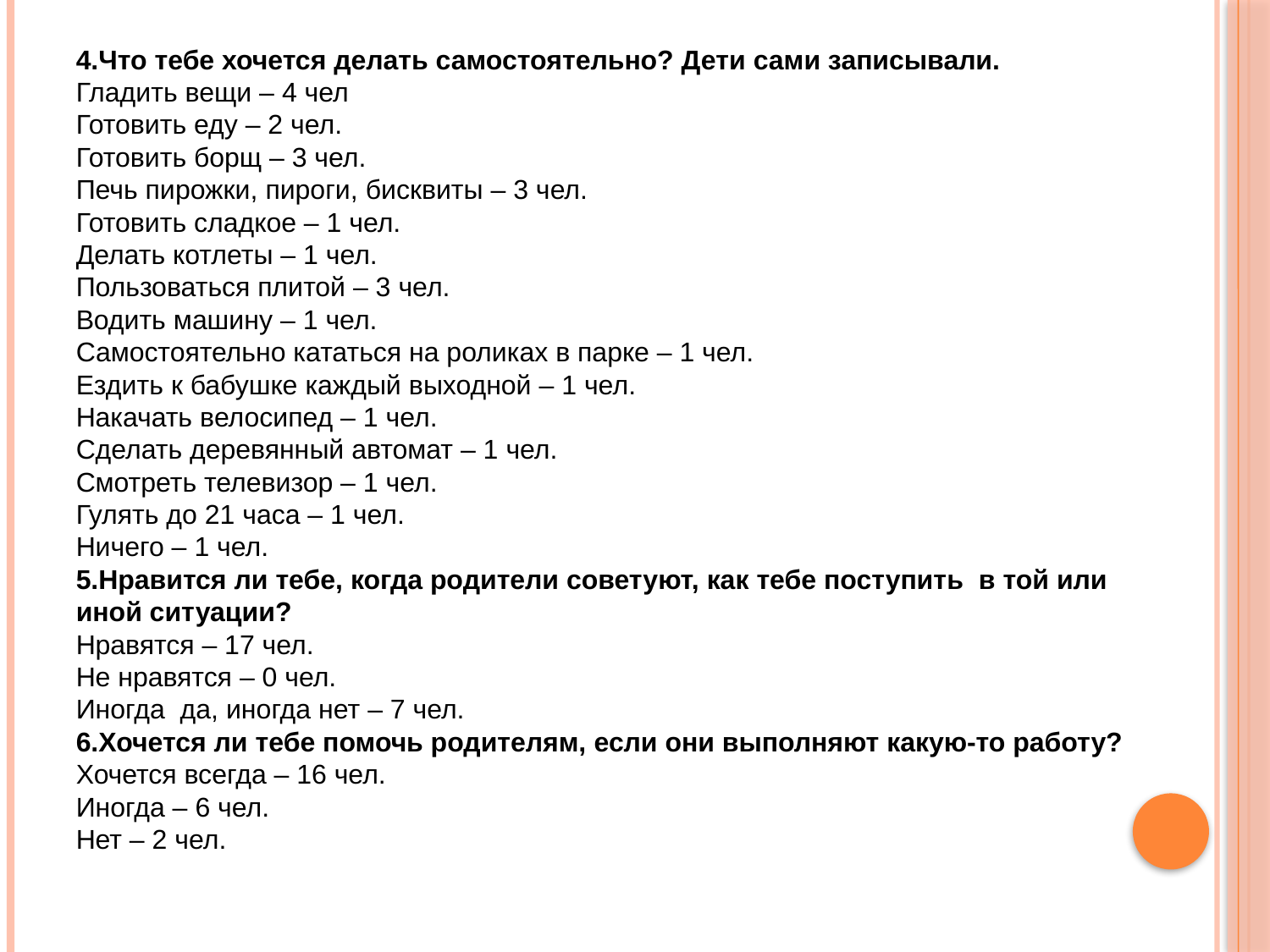

4.Что тебе хочется делать самостоятельно? Дети сами записывали.
Гладить вещи – 4 чел
Готовить еду – 2 чел.
Готовить борщ – 3 чел.
Печь пирожки, пироги, бисквиты – 3 чел.
Готовить сладкое – 1 чел.
Делать котлеты – 1 чел.
Пользоваться плитой – 3 чел.
Водить машину – 1 чел.
Самостоятельно кататься на роликах в парке – 1 чел.
Ездить к бабушке каждый выходной – 1 чел.
Накачать велосипед – 1 чел.
Сделать деревянный автомат – 1 чел.
Смотреть телевизор – 1 чел.
Гулять до 21 часа – 1 чел.
Ничего – 1 чел.
5.Нравится ли тебе, когда родители советуют, как тебе поступить  в той или иной ситуации?
Нравятся – 17 чел.                              
Не нравятся – 0 чел.
Иногда  да, иногда нет – 7 чел.
6.Хочется ли тебе помочь родителям, если они выполняют какую-то работу?
Хочется всегда – 16 чел.                   
Иногда – 6 чел.                
Нет – 2 чел.